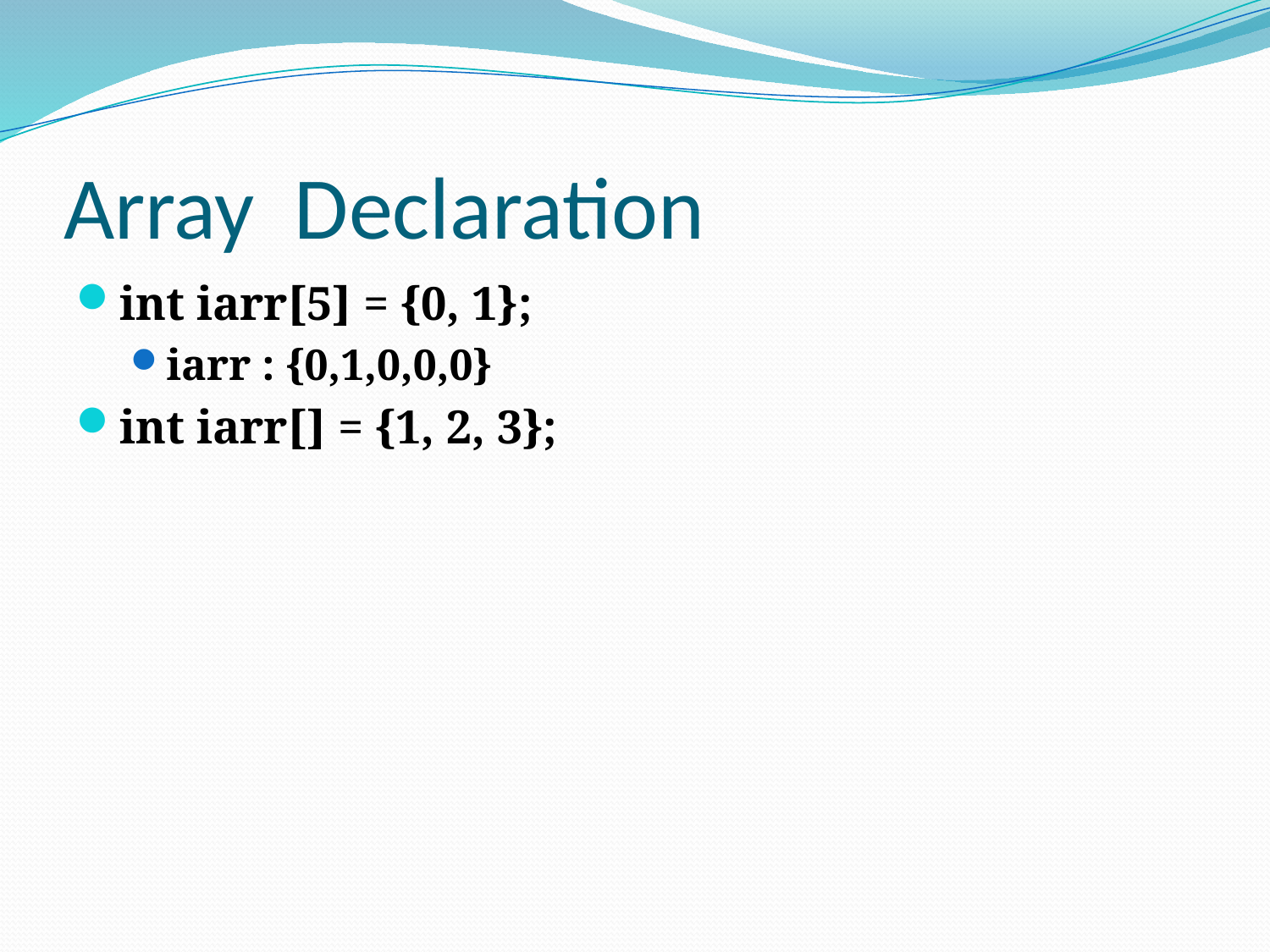

# Array  Declaration
int iarr[5] = {0, 1};
iarr : {0,1,0,0,0}
int iarr[] = {1, 2, 3};